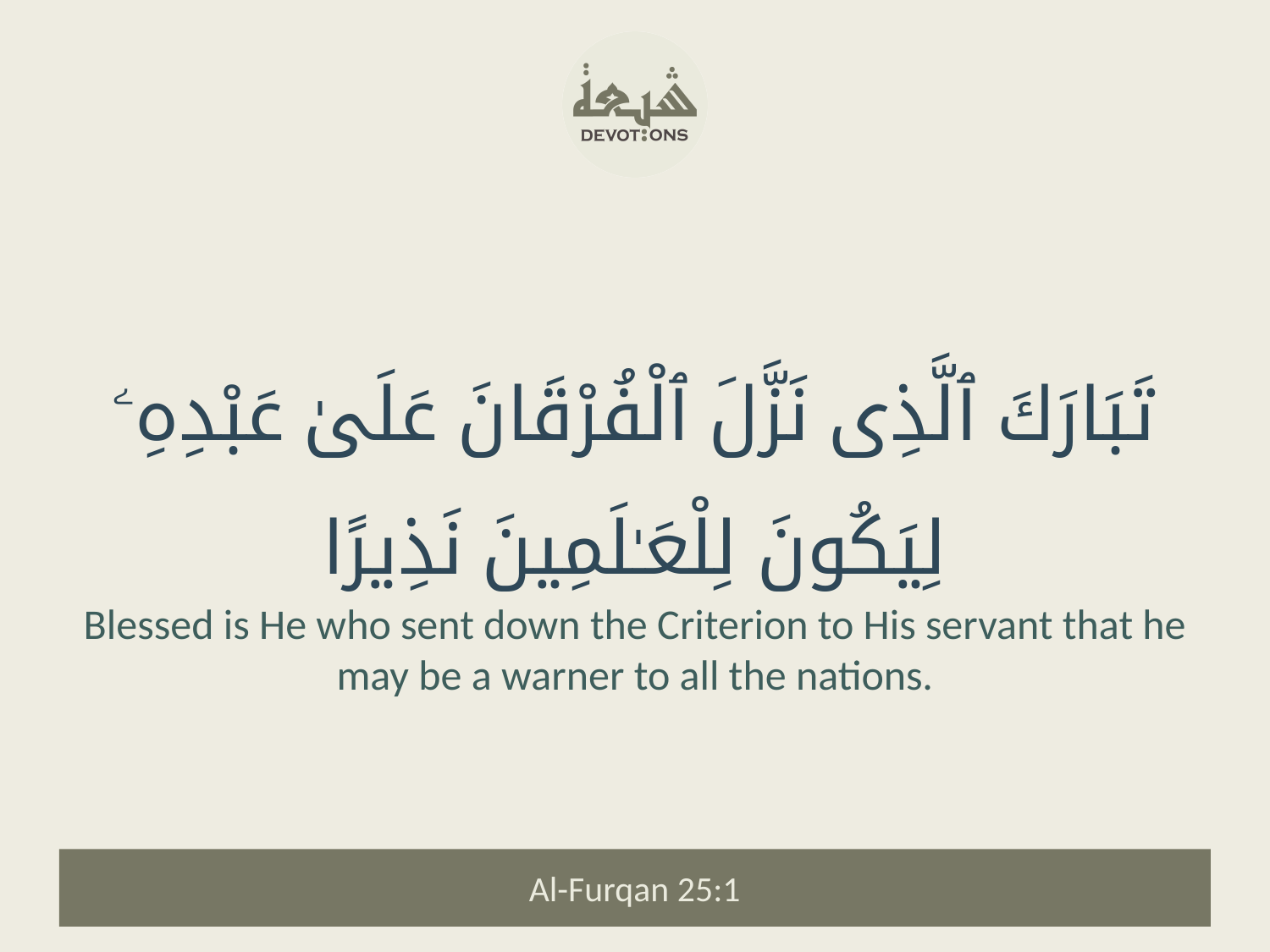

تَبَارَكَ ٱلَّذِى نَزَّلَ ٱلْفُرْقَانَ عَلَىٰ عَبْدِهِۦ لِيَكُونَ لِلْعَـٰلَمِينَ نَذِيرًا
Blessed is He who sent down the Criterion to His servant that he may be a warner to all the nations.
Al-Furqan 25:1